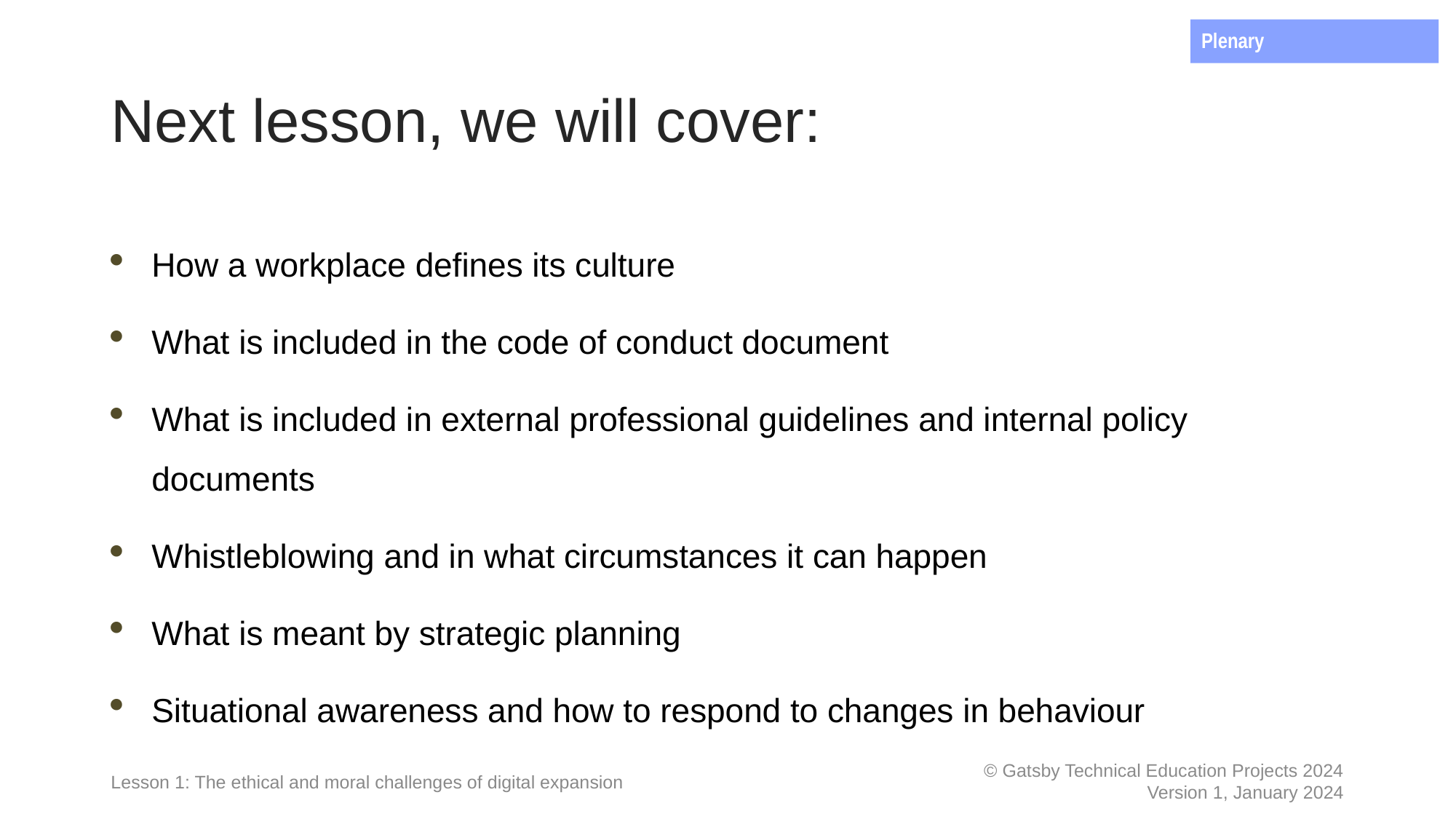

Plenary
# Next lesson, we will cover:
How a workplace defines its culture
What is included in the code of conduct document
What is included in external professional guidelines and internal policy documents
Whistleblowing and in what circumstances it can happen
What is meant by strategic planning
Situational awareness and how to respond to changes in behaviour
Lesson 1: The ethical and moral challenges of digital expansion